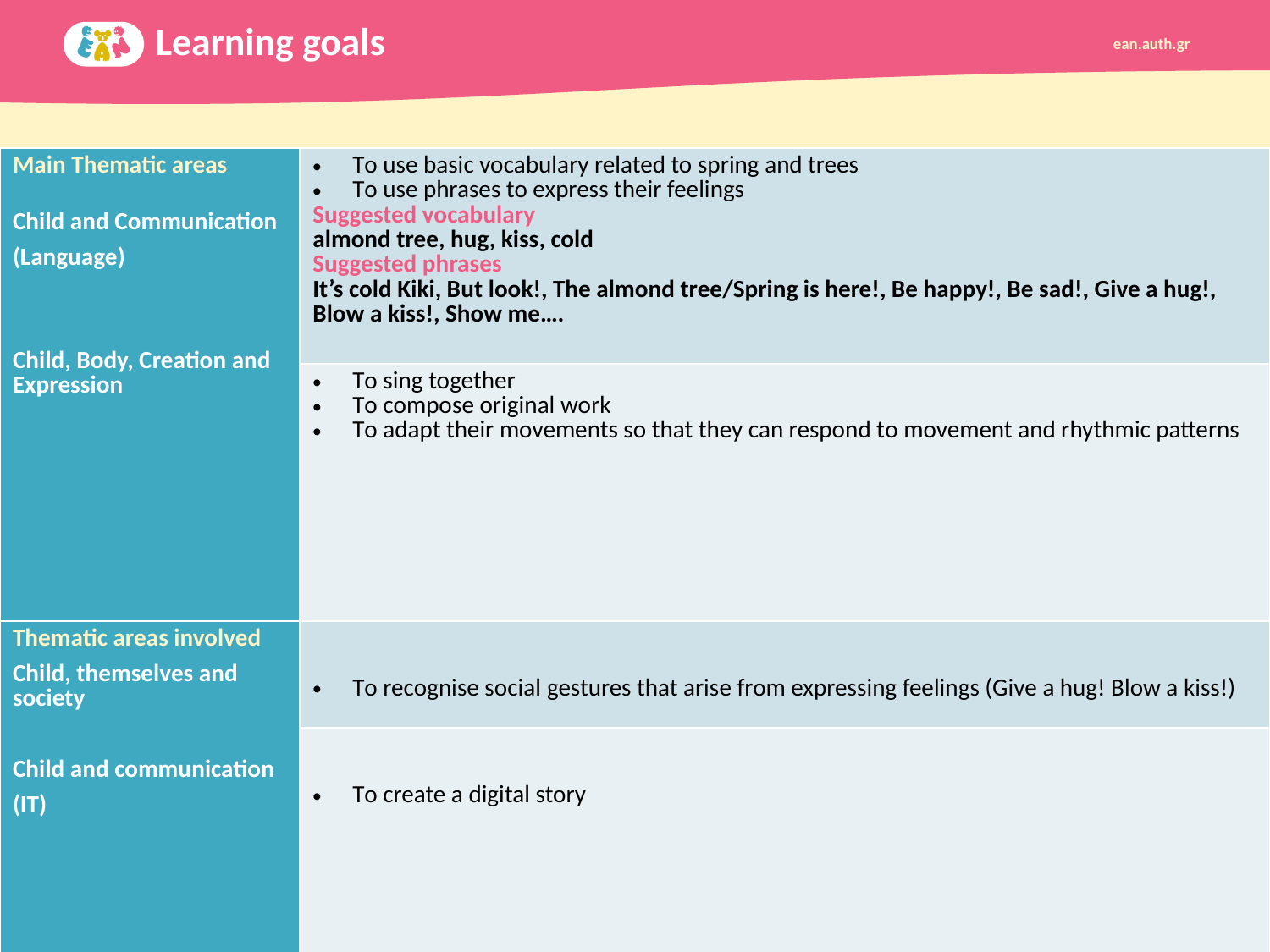

Learning goals
| Main Thematic areas Child and Communication (Language) Child, Body, Creation and Expression | To use basic vocabulary related to spring and trees To use phrases to express their feelings Suggested vocabulary almond tree, hug, kiss, cold Suggested phrases It’s cold Kiki, But look!, The almond tree/Spring is here!, Be happy!, Be sad!, Give a hug!, Blow a kiss!, Show me…. |
| --- | --- |
|  | To sing together To compose original work To adapt their movements so that they can respond to movement and rhythmic patterns |
| Thematic areas involved Child, themselves and society Child and communication (ΙΤ) | To recognise social gestures that arise from expressing feelings (Give a hug! Blow a kiss!) |
|  | To create a digital story |
| Developing attitudes | To develop a love for nature and trees/plants To develop empathy knowing that a hug and a kiss may improve a person’s mood To take part in /collaborate in reading activities using texts from various cultures, with pleasure |